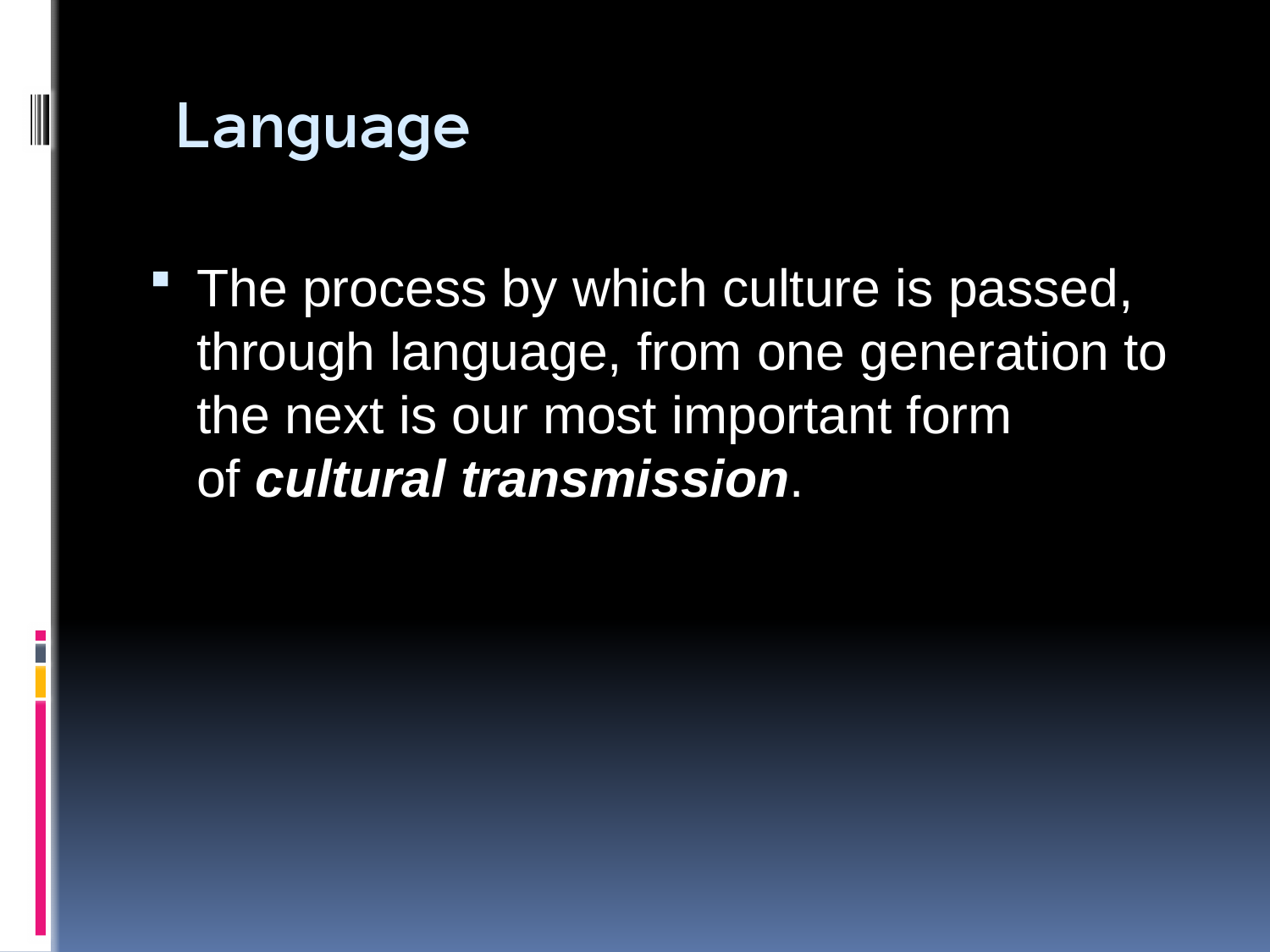

# Language
The process by which culture is passed, through language, from one generation to the next is our most important form of cultural transmission.